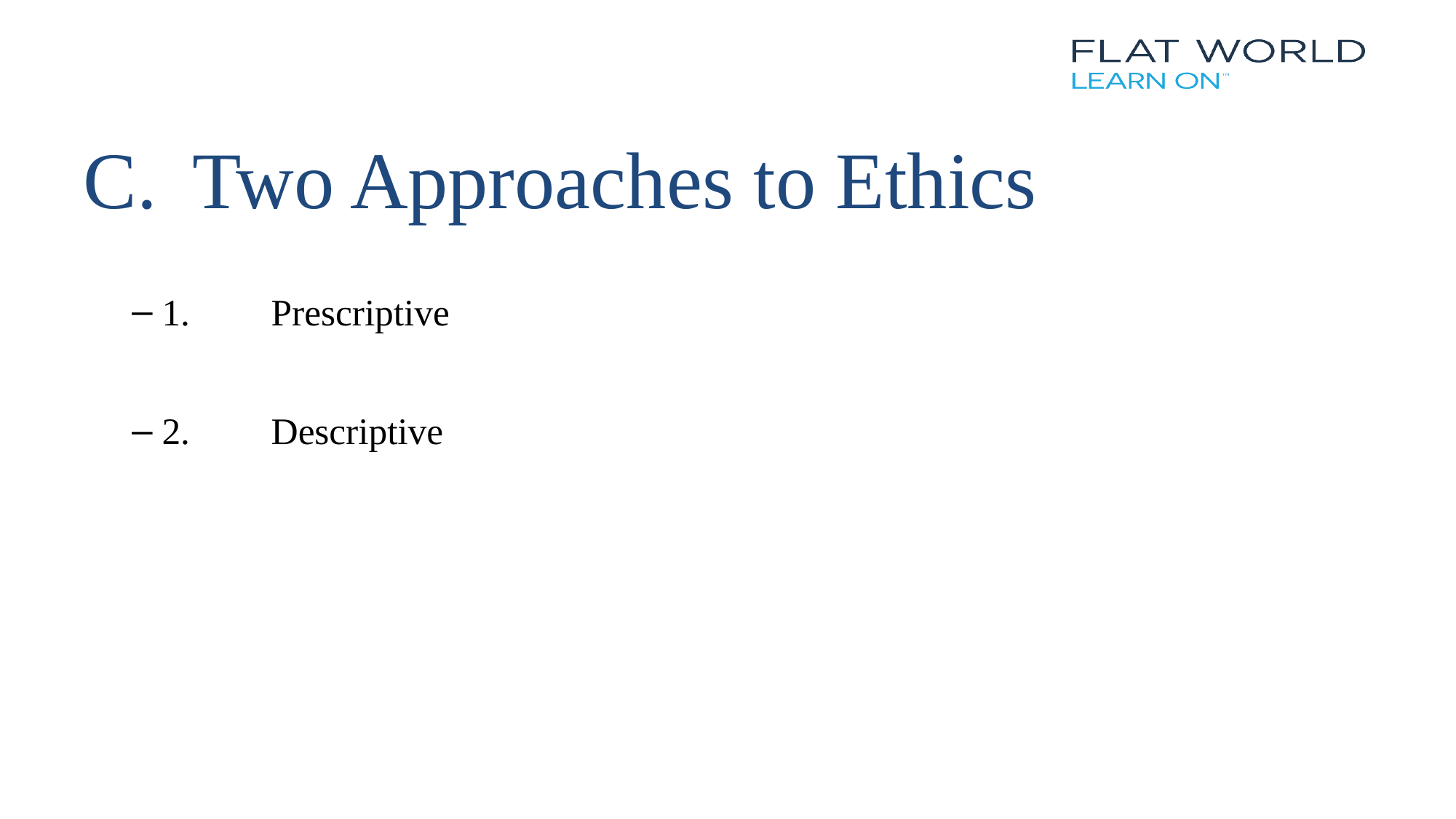

# C.	Two Approaches to Ethics
1.	Prescriptive

2.	Descriptive